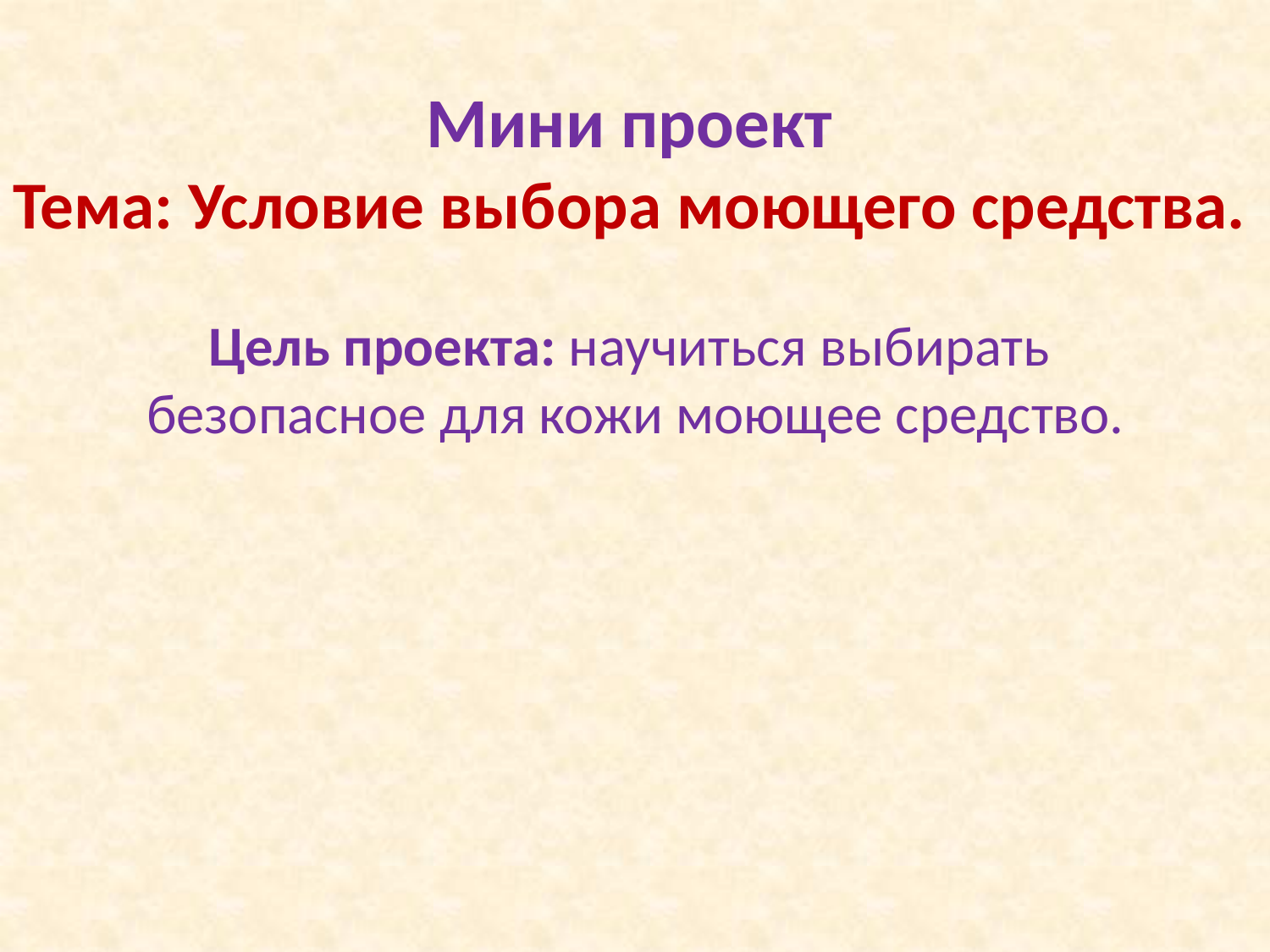

Мини проект
Тема: Условие выбора моющего средства.

Цель проекта: научиться выбирать
 безопасное для кожи моющее средство.